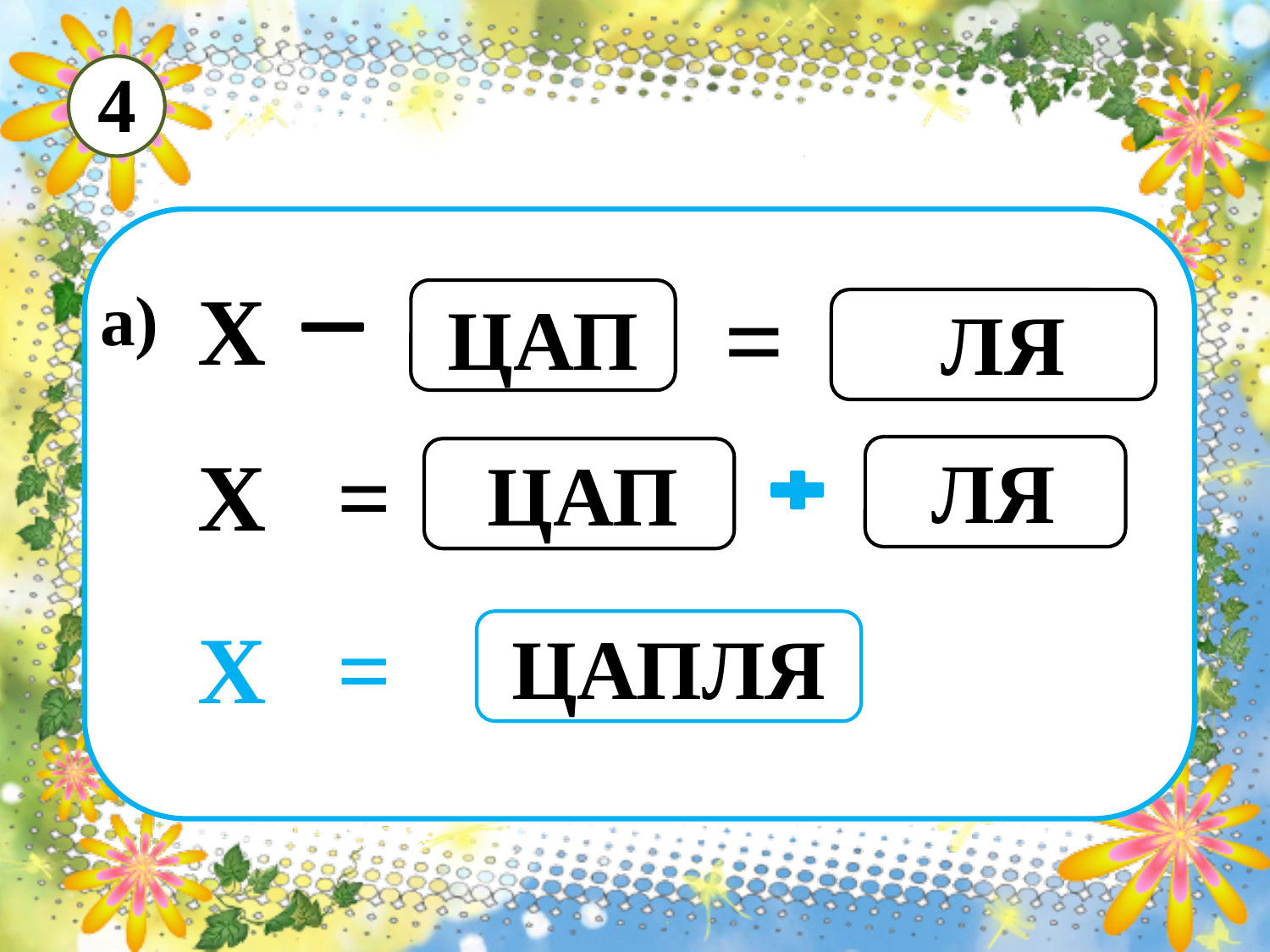

4

=
Х
а)
ЦАП

ЛЯ

Х   =
ЛЯ
ЦАП

Х   =
ЦАПЛЯ